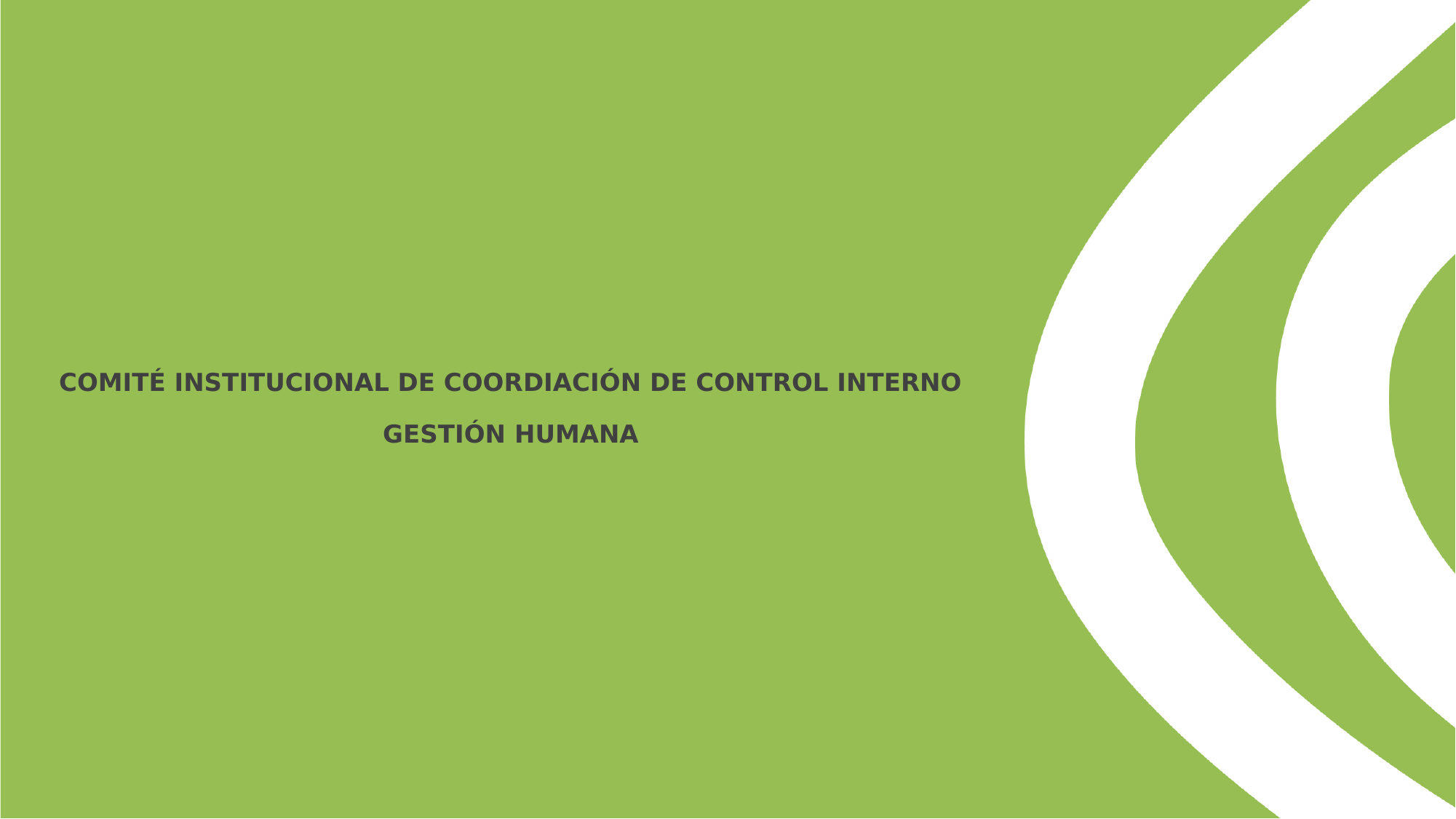

# COMITÉ INSTITUCIONAL DE COORDIACIÓN DE CONTROL INTERNO GESTIÓN HUMANA